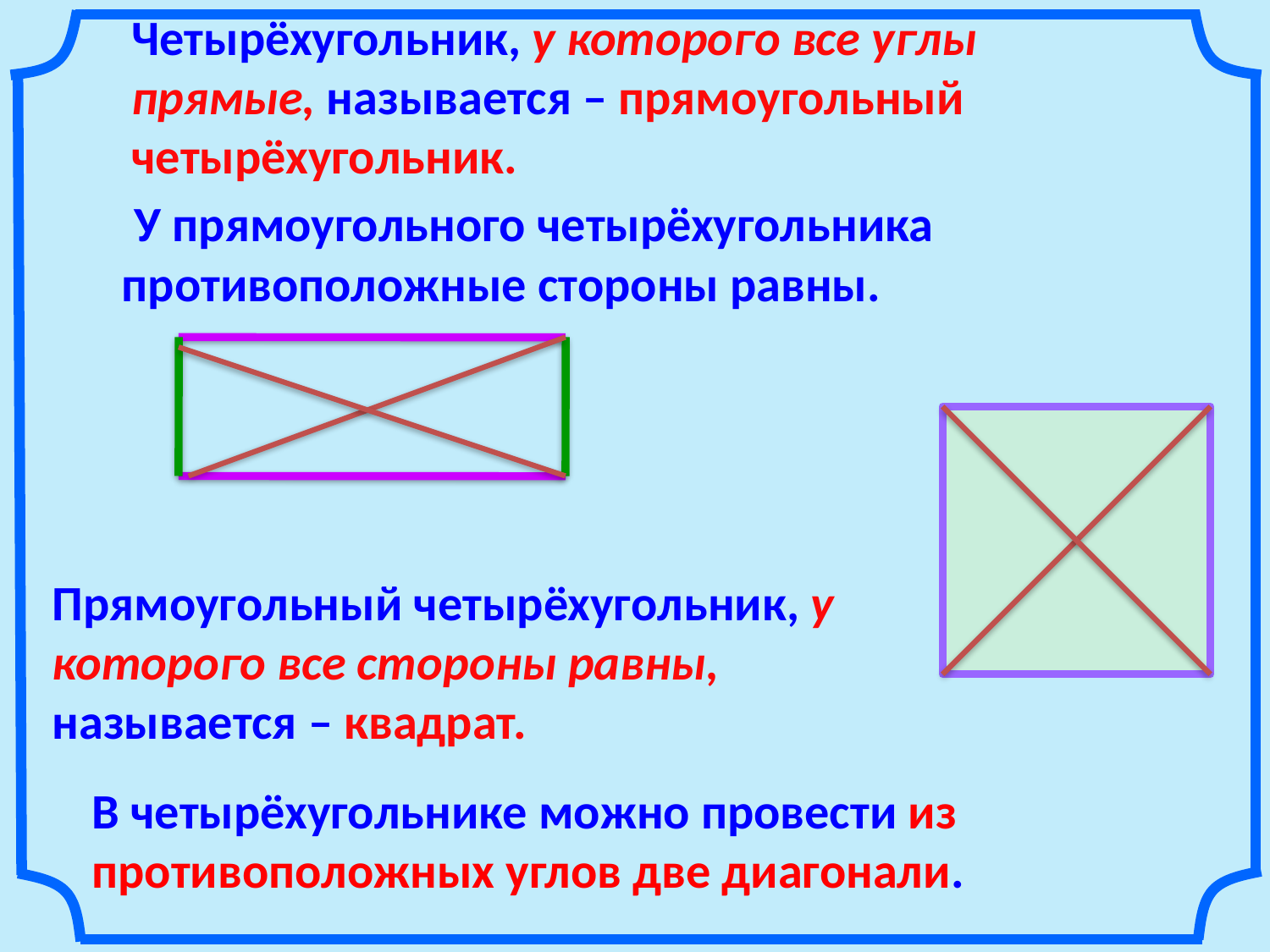

Четырёхугольник, у которого все углы прямые, называется – прямоугольный четырёхугольник.

 У прямоугольного четырёхугольника противоположные стороны равны.

Прямоугольный четырёхугольник, у которого все стороны равны, называется – квадрат.
В четырёхугольнике можно провести из противоположных углов две диагонали.